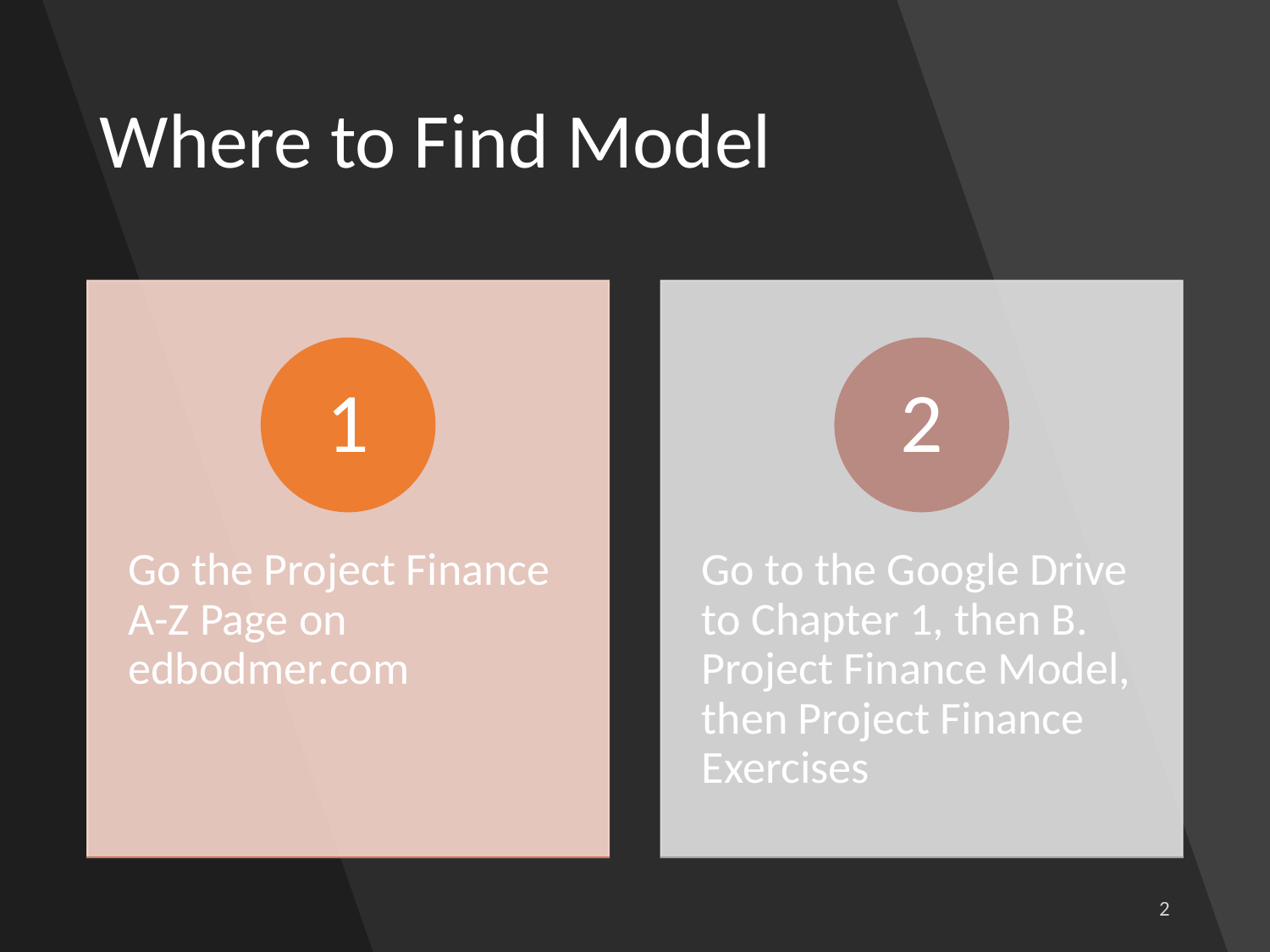

# Where to Find Model
Go the Project Finance A-Z Page on edbodmer.com
1
Go to the Google Drive to Chapter 1, then B. Project Finance Model, then Project Finance Exercises
2
2